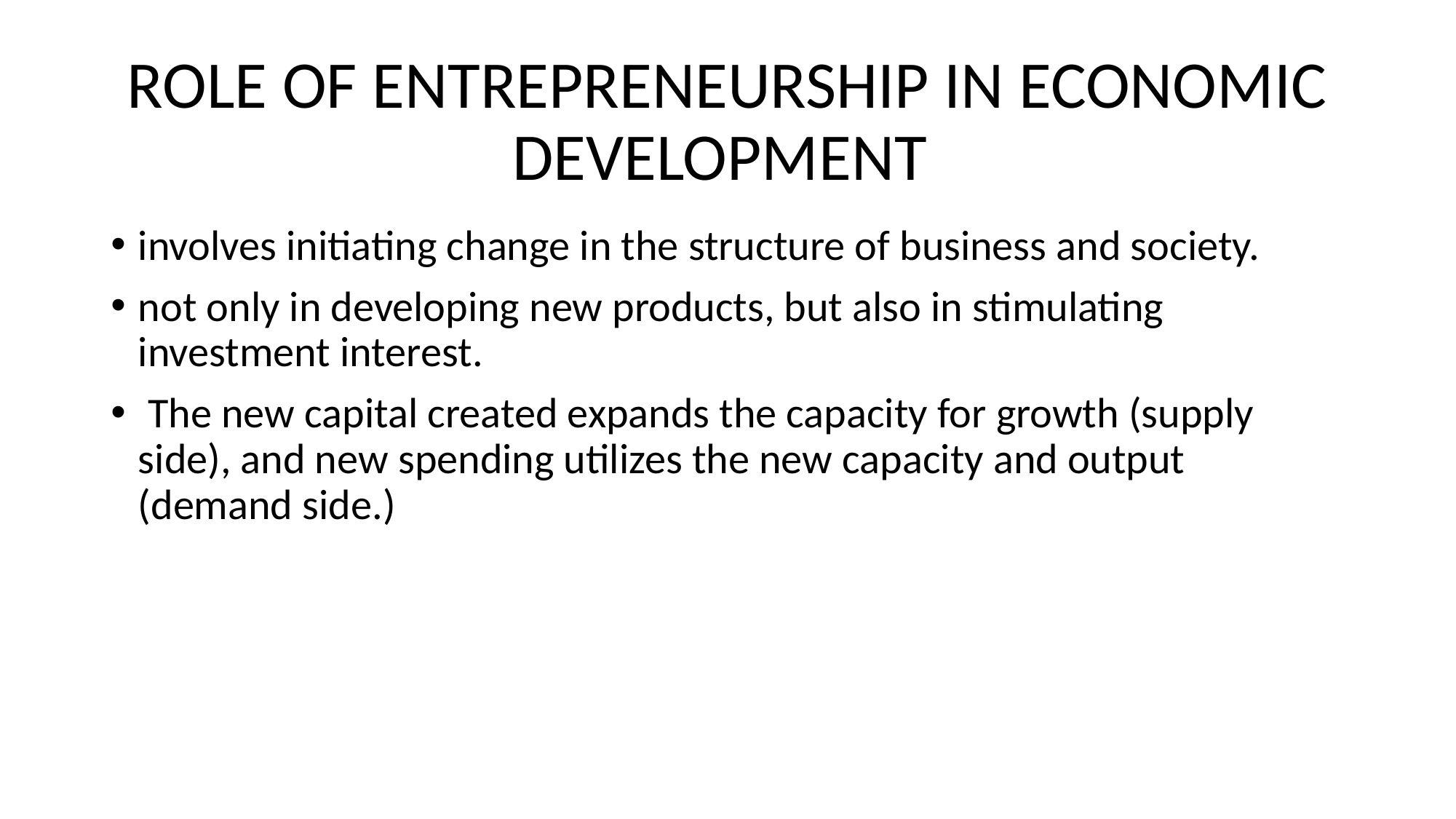

# ROLE OF ENTREPRENEURSHIP IN ECONOMIC DEVELOPMENT
involves initiating change in the structure of business and society.
not only in developing new products, but also in stimulating investment interest.
 The new capital created expands the capacity for growth (supply side), and new spending utilizes the new capacity and output (demand side.)